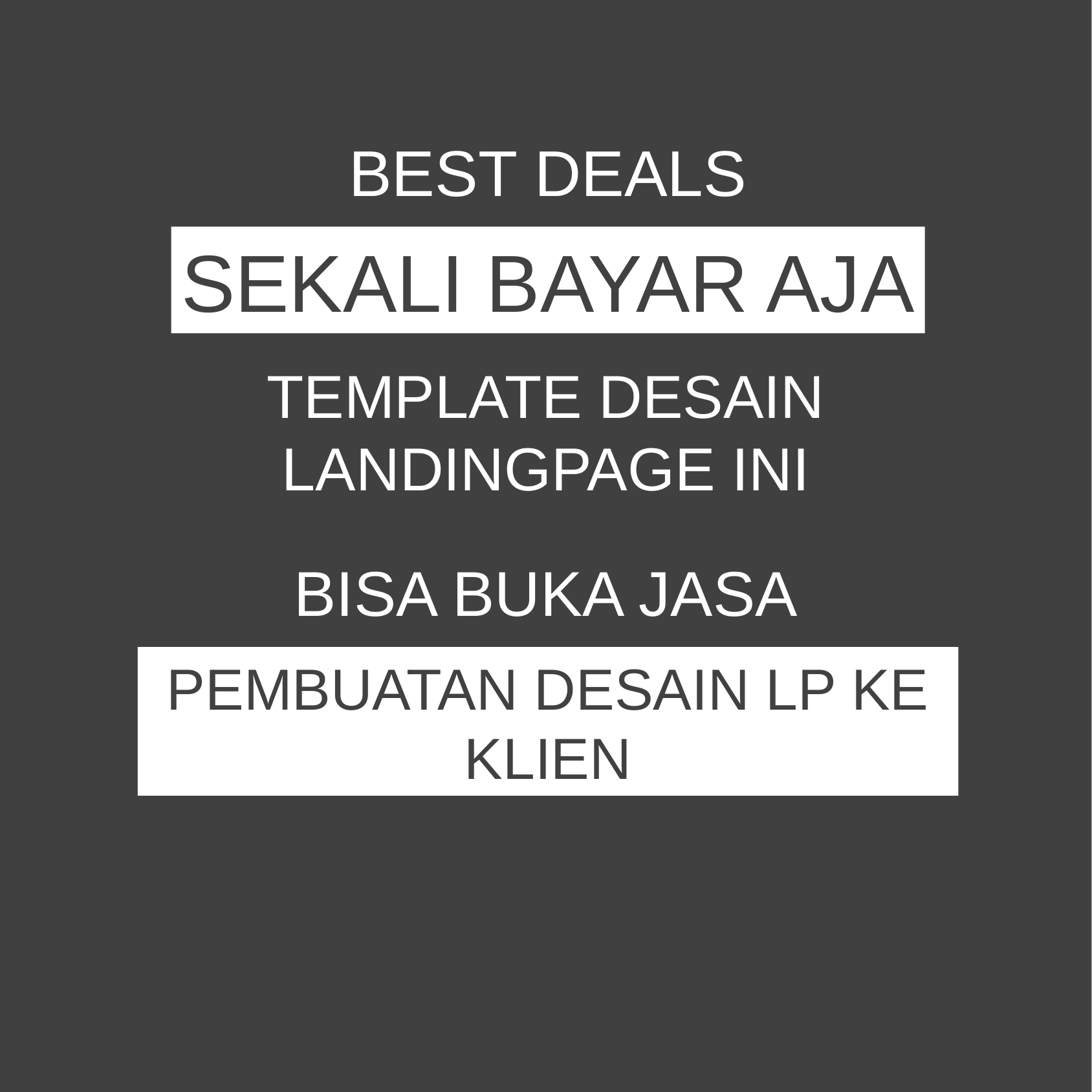

BEST DEALS
SEKALI BAYAR AJA
TEMPLATE DESAIN
LANDINGPAGE INI
BISA BUKA JASA
PEMBUATAN DESAIN LP KE KLIEN